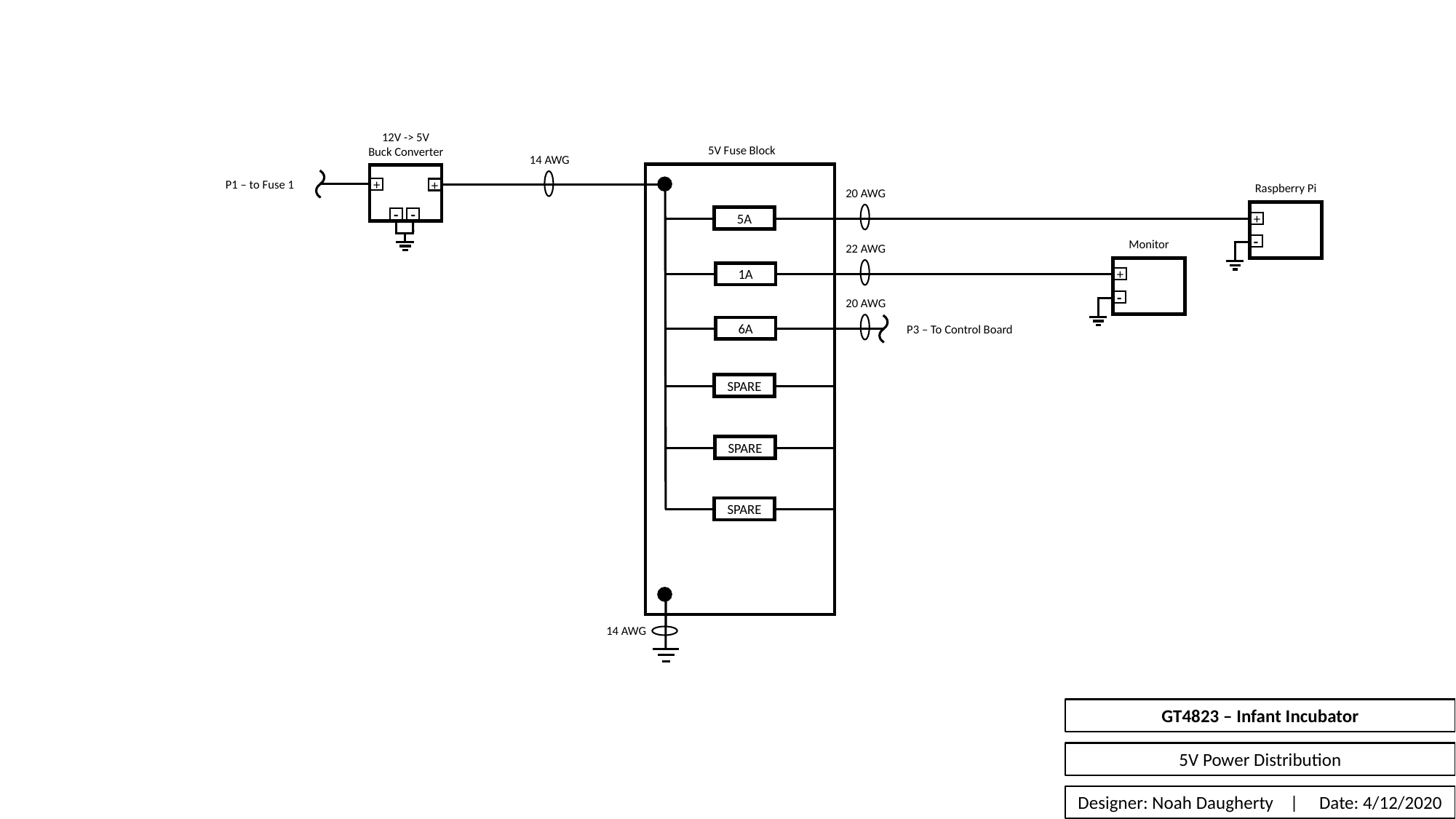

12V -> 5V
Buck Converter
5V Fuse Block
14 AWG

P1 – to Fuse 1
Raspberry Pi

+
+

20 AWG

5A

-
-
+

Monitor
-
22 AWG

1A

+
20 AWG
-

6A
P3 – To Control Board

SPARE

SPARE

SPARE

14 AWG

GT4823 – Infant Incubator
5V Power Distribution
Designer: Noah Daugherty    |     Date: 4/12/2020